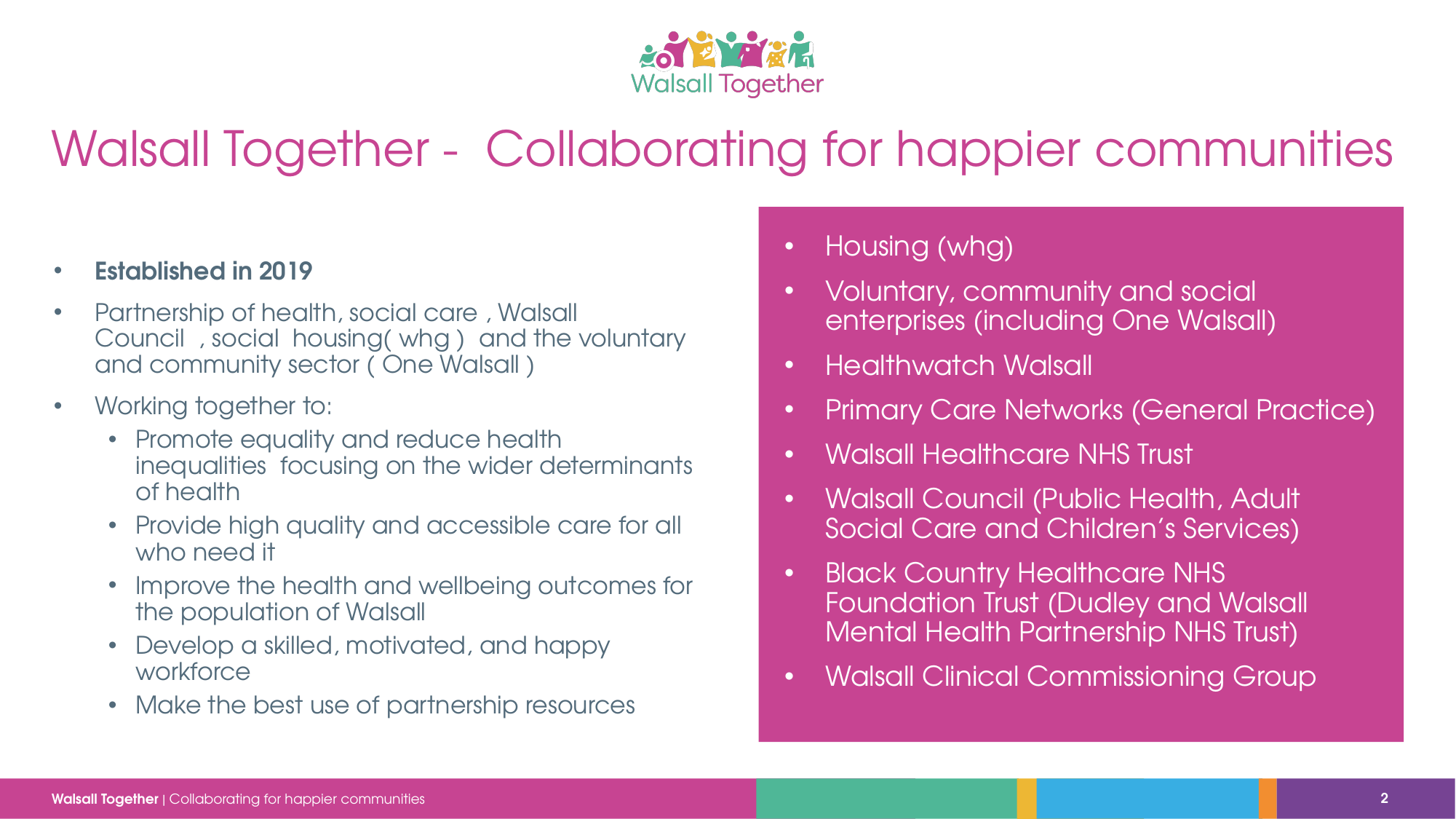

# Walsall Together -  Collaborating for happier communities
Housing (whg)
Voluntary, community and social enterprises (including One Walsall)
Healthwatch Walsall
Primary Care Networks (General Practice)
Walsall Healthcare NHS Trust
Walsall Council (Public Health, Adult Social Care and Children’s Services)
Black Country Healthcare NHS Foundation Trust (Dudley and Walsall Mental Health Partnership NHS Trust)
Walsall Clinical Commissioning Group

Established in 2019
Partnership of health, social care , Walsall Council  , social  housing( whg )  and the voluntary and community sector ( One Walsall )
Working together to:
Promote equality and reduce health inequalities  focusing on the wider determinants of health
Provide high quality and accessible care for all who need it
Improve the health and wellbeing outcomes for the population of Walsall
Develop a skilled, motivated, and happy workforce
Make the best use of partnership resources

2
Walsall Together | Collaborating for happier communities